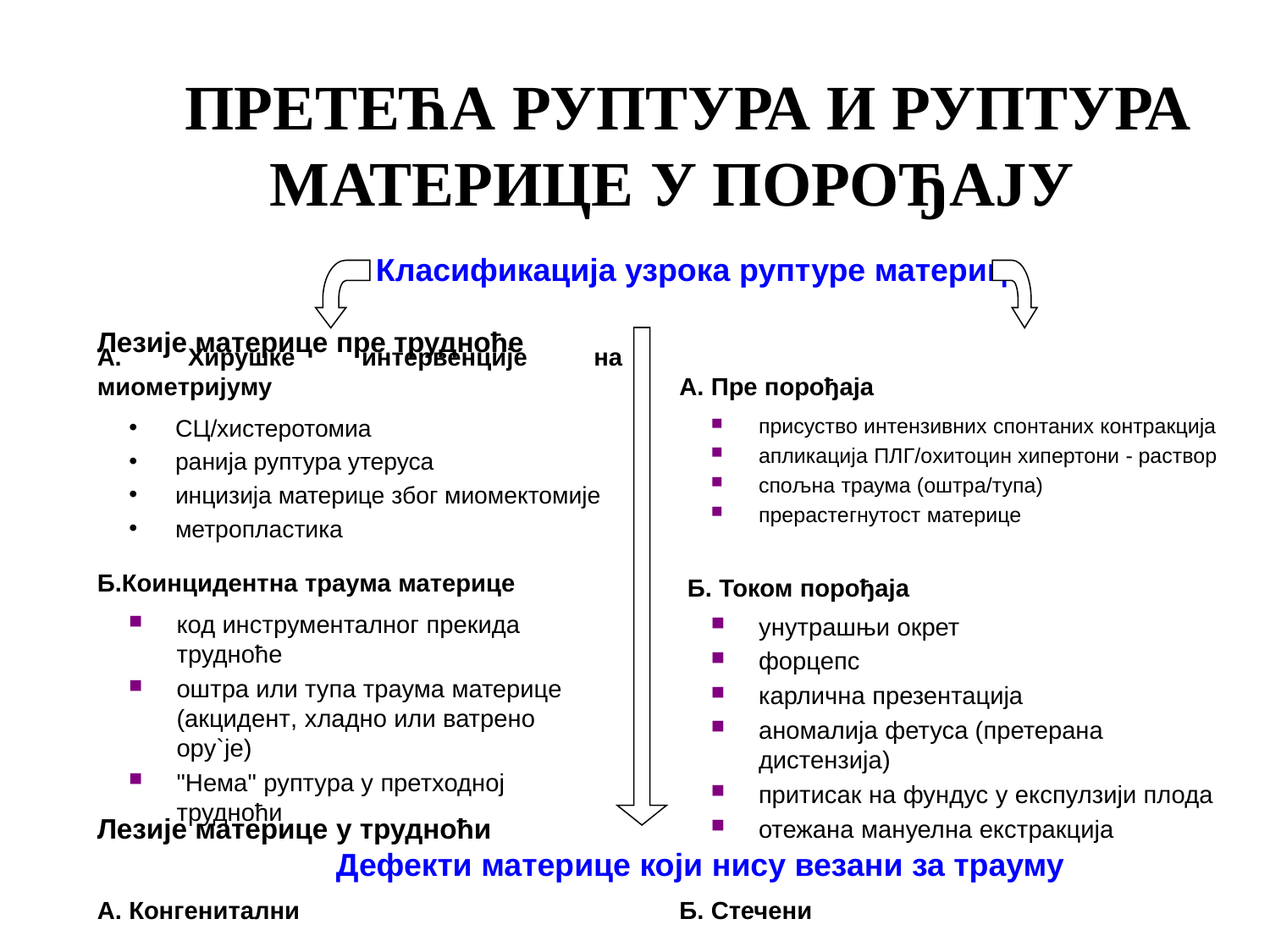

# ПРЕТЕЋА РУПТУРА И РУПТУРА МАТЕРИЦЕ У ПОРОЂАЈУ
Класификација узрока руптуре материце

Лезије материце пре трудноће

A. Хирушке интервенције на миометријуму
A. Пре порођаја
СЦ/хистеротомиа
ранија руптура утеруса
инцизија материце због миомектомије
метропластика
присуство интензивних спонтаних контракција
апликација ПЛГ/оxитоцин хипертони - раствор
спољна траума (оштра/тупа)
прерастегнутост материце
Б.Коинцидентна траума материце
Б. Током порођаја
код инструменталног прекида трудноће
оштра или тупа траума материце (акцидент, хладно или ватрено ору`је)
"Нема" руптура у претходној трудноћи
унутрашњи окрет
форцепс
карлична презентација
аномалија фетуса (претерана дистензија)
притисак на фундус у експулзији плода
отежана мануелна екстракција
Лезије материце у трудноћи
Дефекти материце који нису везани за трауму
А. Конгенитални
Б. Стечени